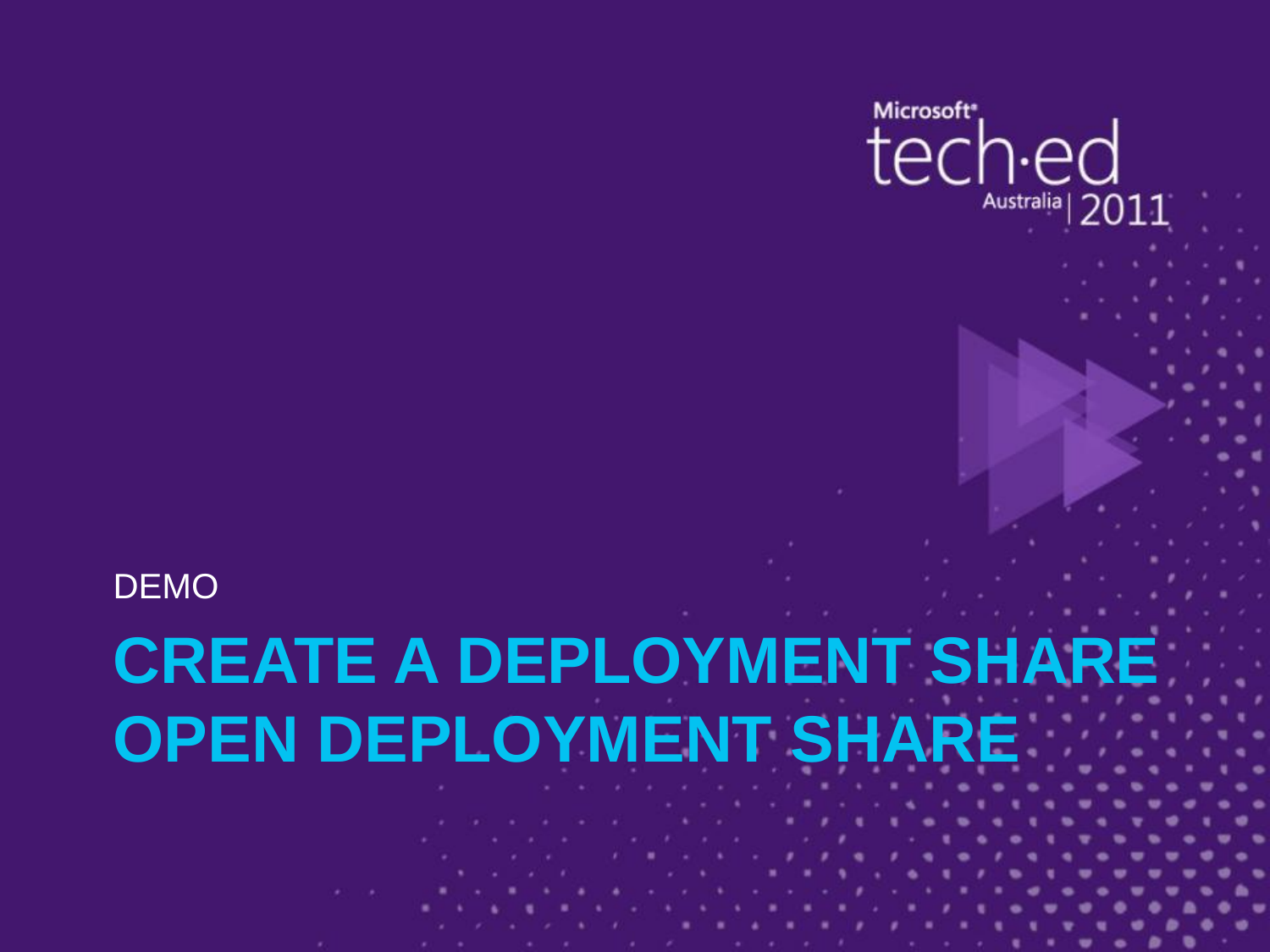

DEMO
# Create a Deployment Share Open Deployment Share